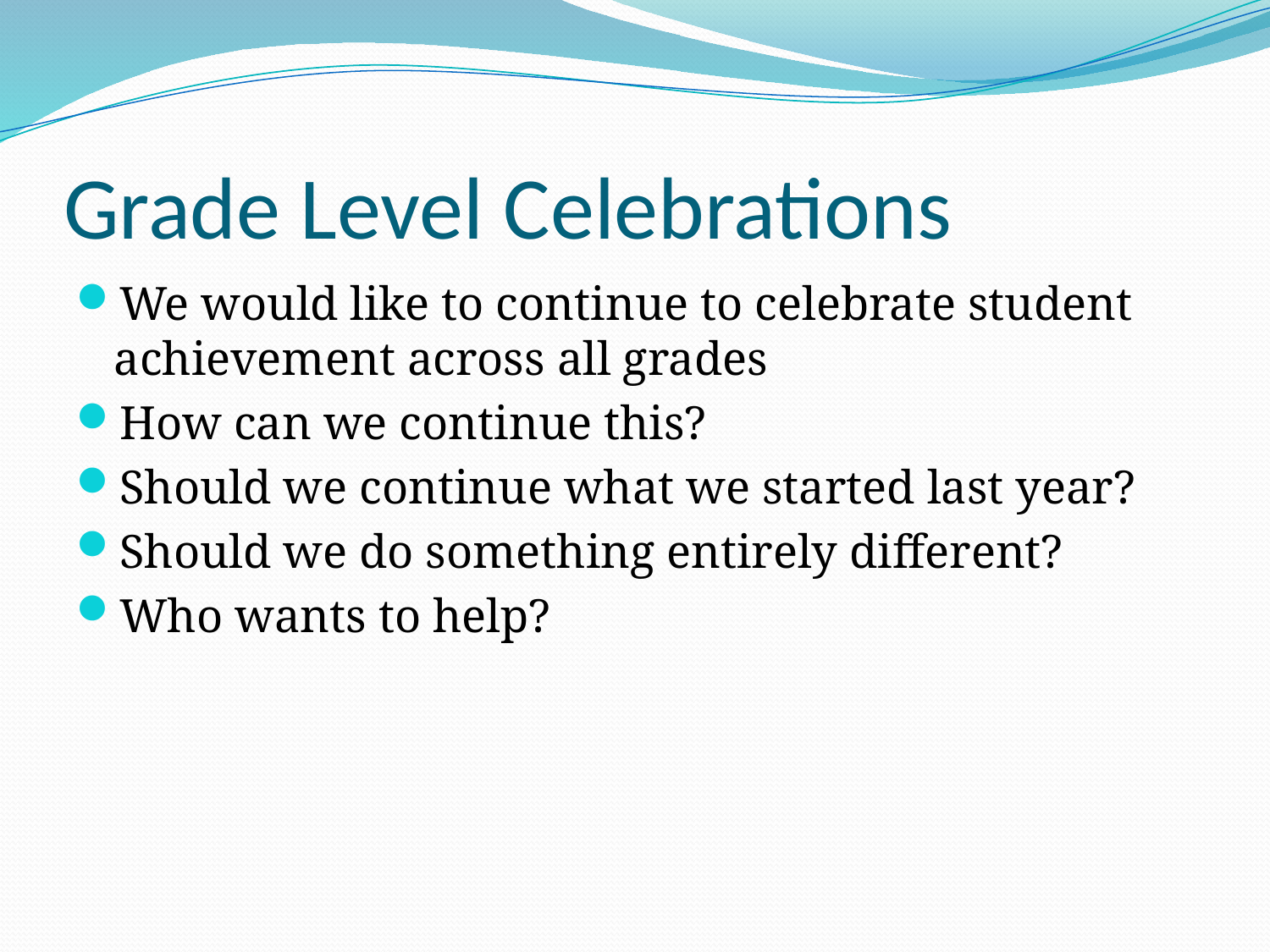

# Grade Level Celebrations
We would like to continue to celebrate student achievement across all grades
How can we continue this?
Should we continue what we started last year?
Should we do something entirely different?
Who wants to help?